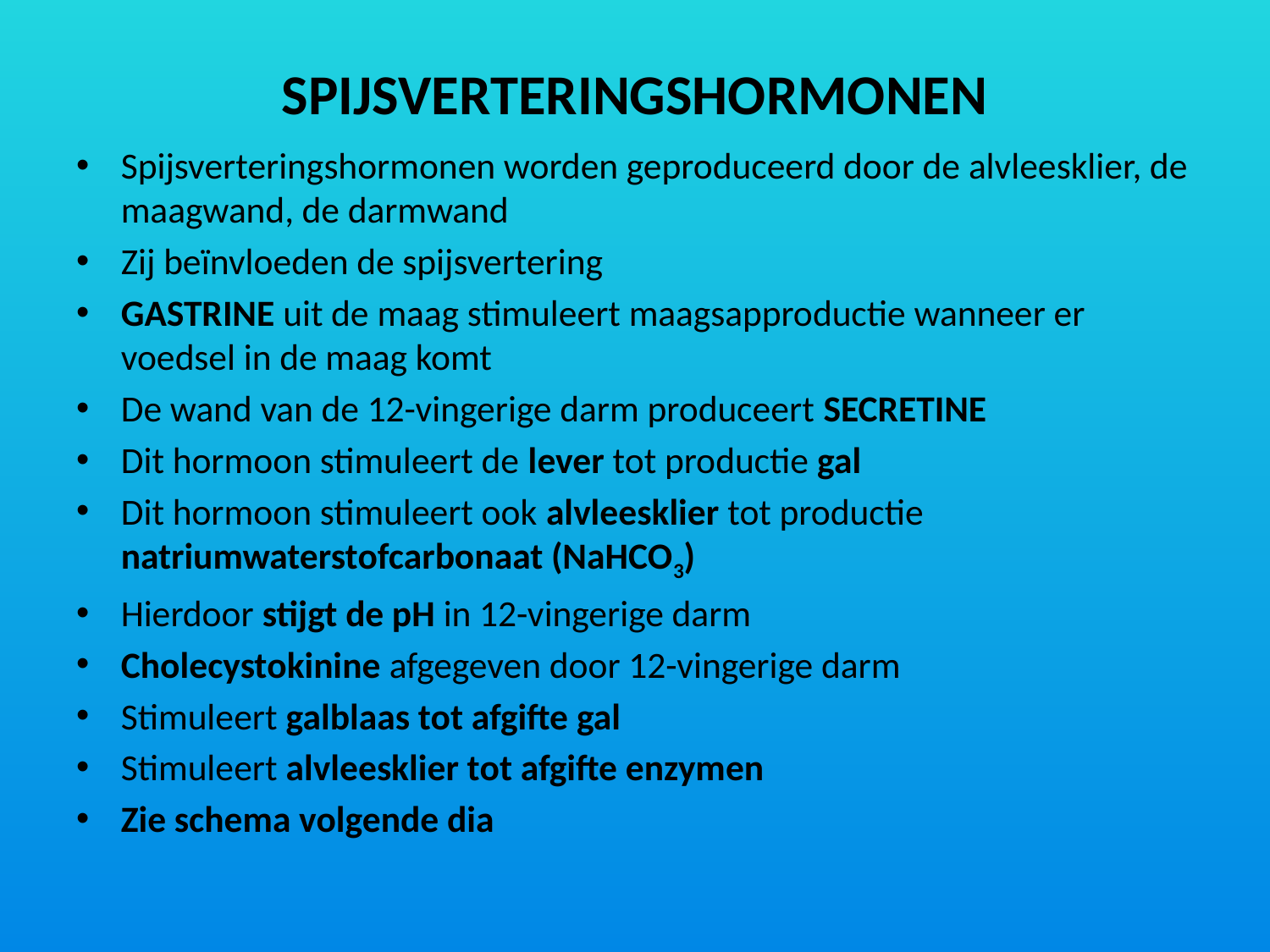

# SPIJSVERTERINGSHORMONEN
Spijsverteringshormonen worden geproduceerd door de alvleesklier, de maagwand, de darmwand
Zij beïnvloeden de spijsvertering
GASTRINE uit de maag stimuleert maagsapproductie wanneer er voedsel in de maag komt
De wand van de 12-vingerige darm produceert SECRETINE
Dit hormoon stimuleert de lever tot productie gal
Dit hormoon stimuleert ook alvleesklier tot productie natriumwaterstofcarbonaat (NaHCO3)
Hierdoor stijgt de pH in 12-vingerige darm
Cholecystokinine afgegeven door 12-vingerige darm
Stimuleert galblaas tot afgifte gal
Stimuleert alvleesklier tot afgifte enzymen
Zie schema volgende dia